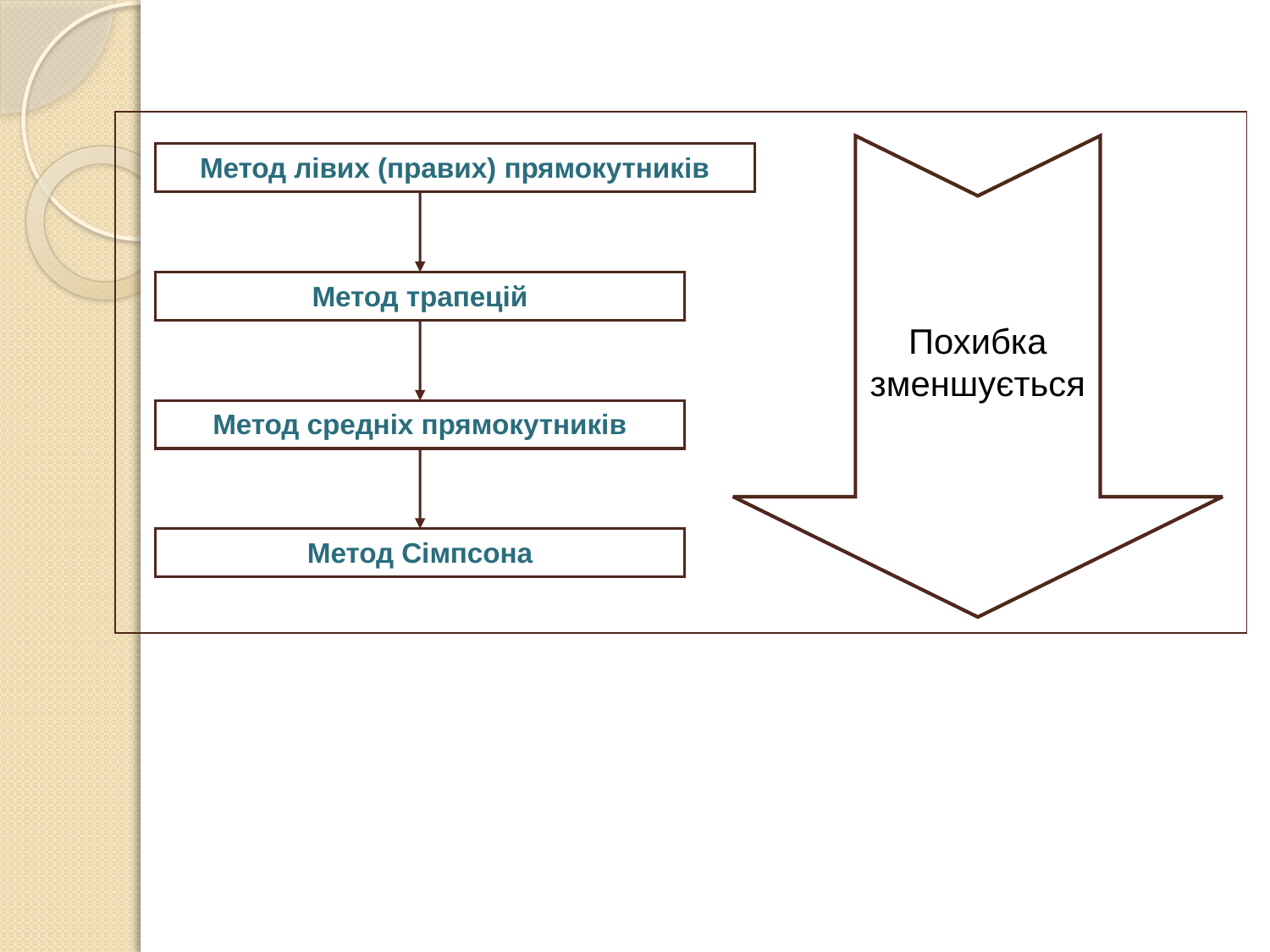

Метод лівих (правих) прямокутників

Метод трапецій
Похибка зменшується

Метод средніх прямокутників

Метод Сімпсона